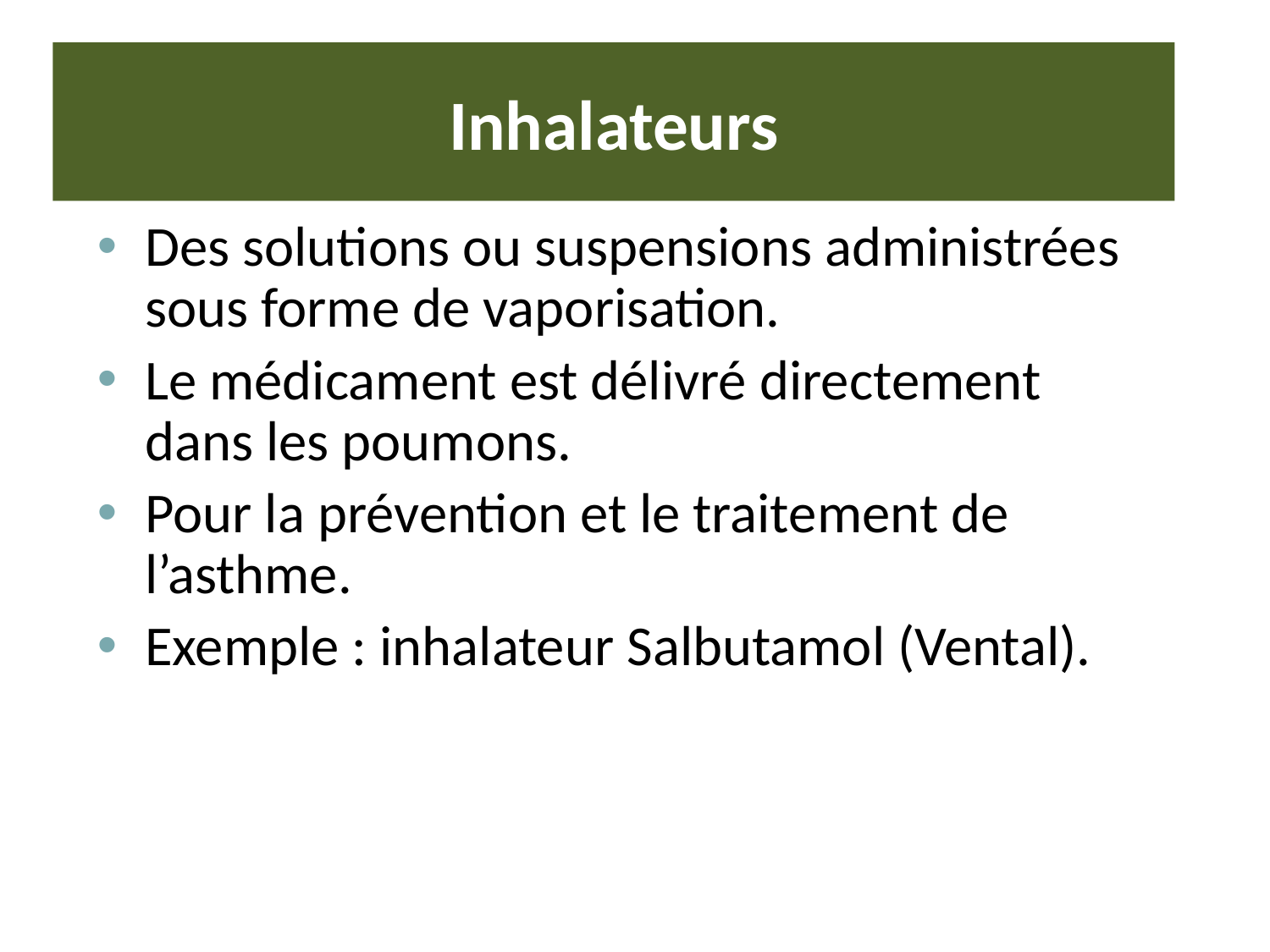

# Inhalateurs
Des solutions ou suspensions administrées sous forme de vaporisation.
Le médicament est délivré directement dans les poumons.
Pour la prévention et le traitement de l’asthme.
Exemple : inhalateur Salbutamol (Vental).